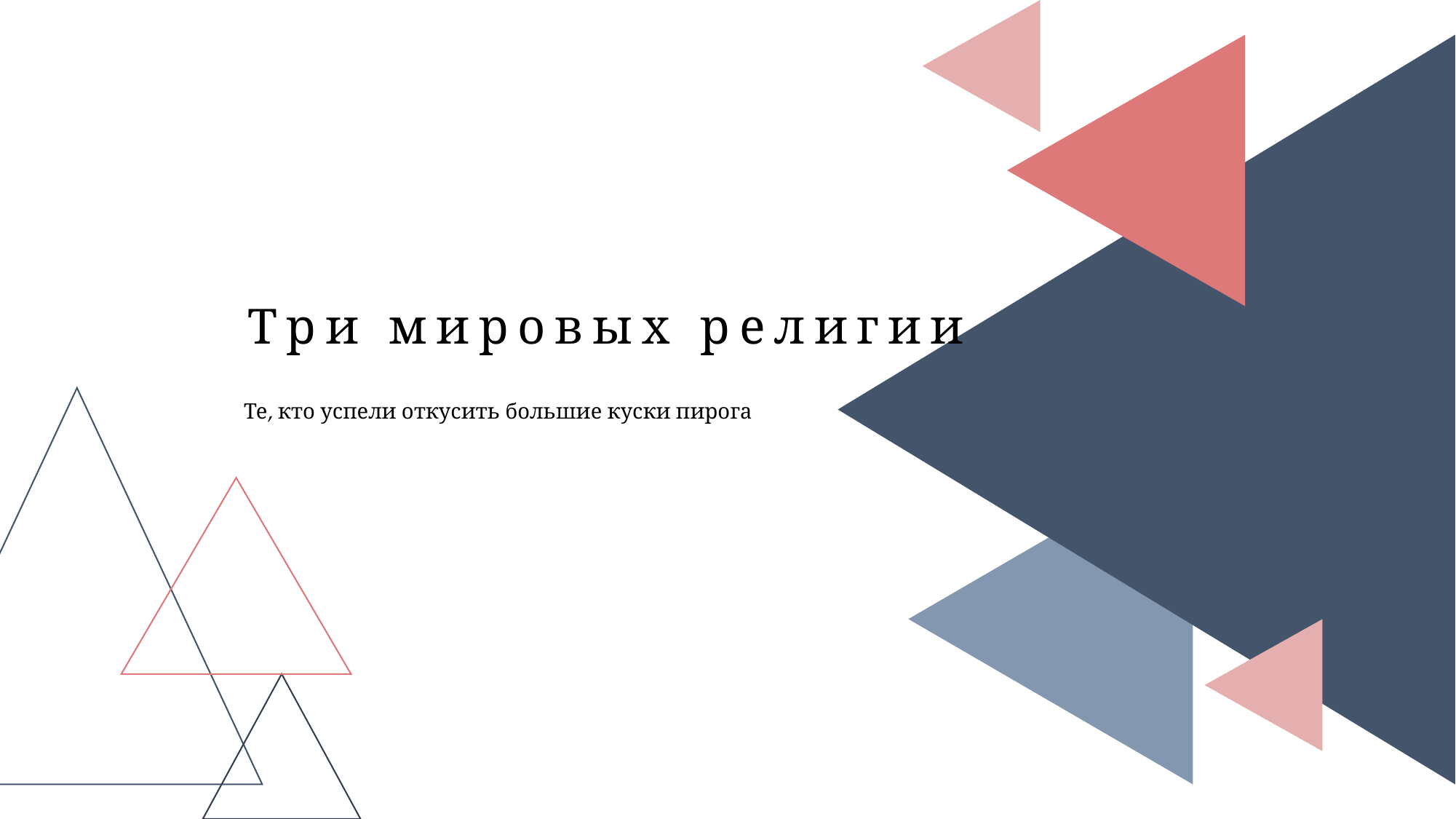

Три мировых религии
Те, кто успели откусить большие куски пирога